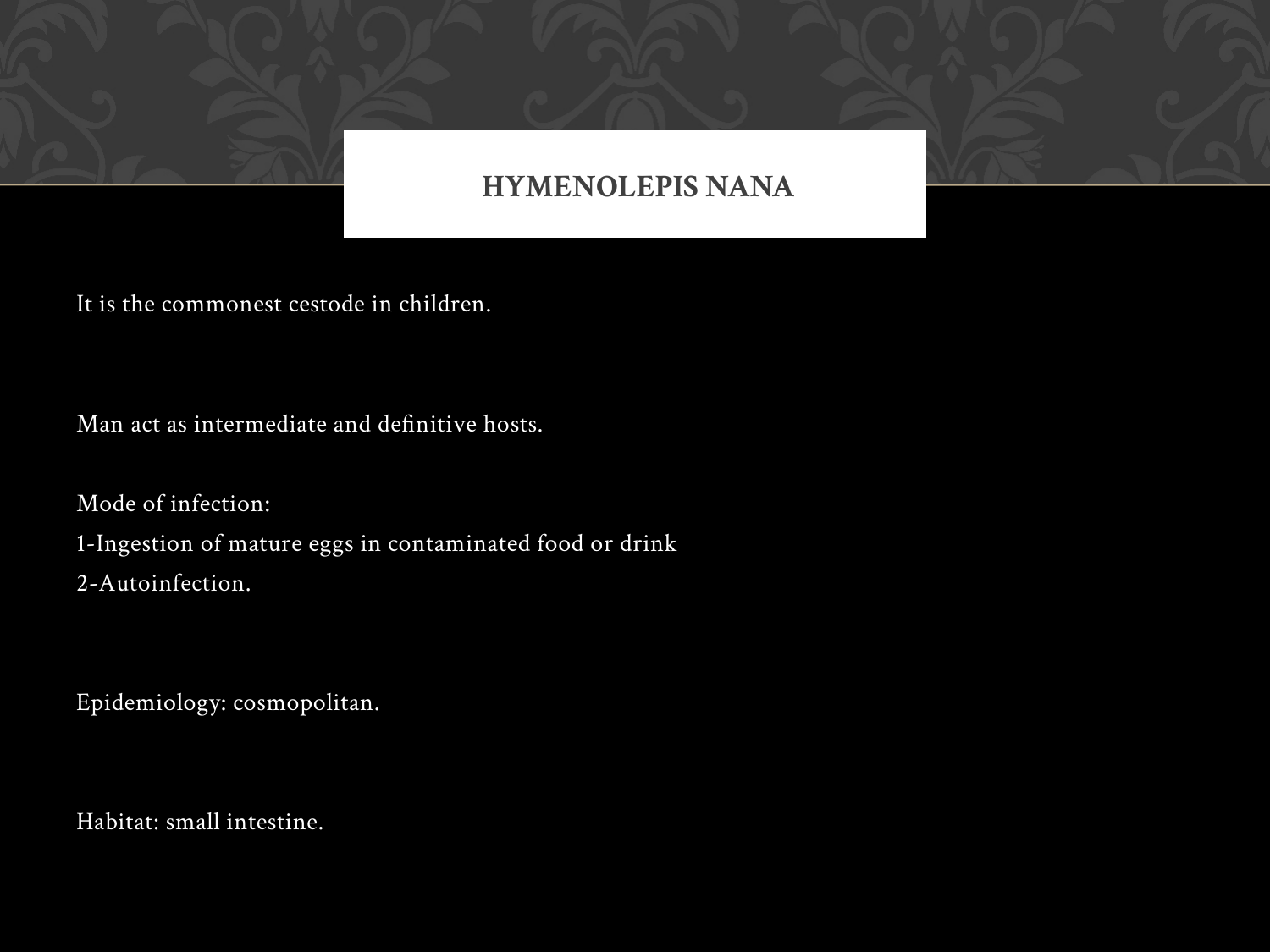

# Hymenolepis nana
It is the commonest cestode in children.

Man act as intermediate and definitive hosts.

Mode of infection:
1-Ingestion of mature eggs in contaminated food or drink
2-Autoinfection.

Epidemiology: cosmopolitan.

Habitat: small intestine.